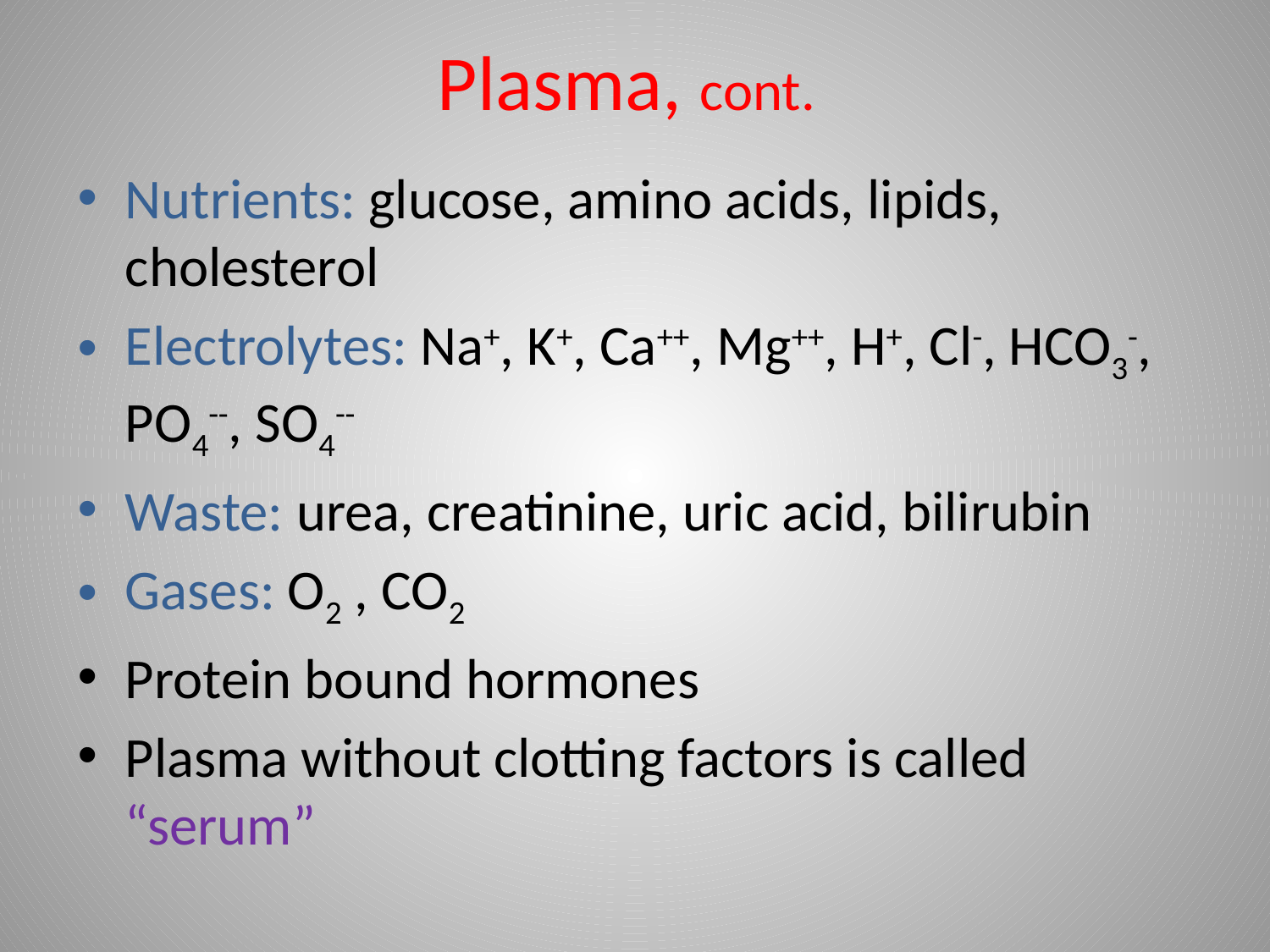

# Plasma, cont.
Nutrients: glucose, amino acids, lipids, cholesterol
Electrolytes: Na+, K+, Ca++, Mg++, H+, Cl-, HCO3-, PO4--, SO4--
Waste: urea, creatinine, uric acid, bilirubin
Gases: O2 , CO2
Protein bound hormones
Plasma without clotting factors is called “serum”